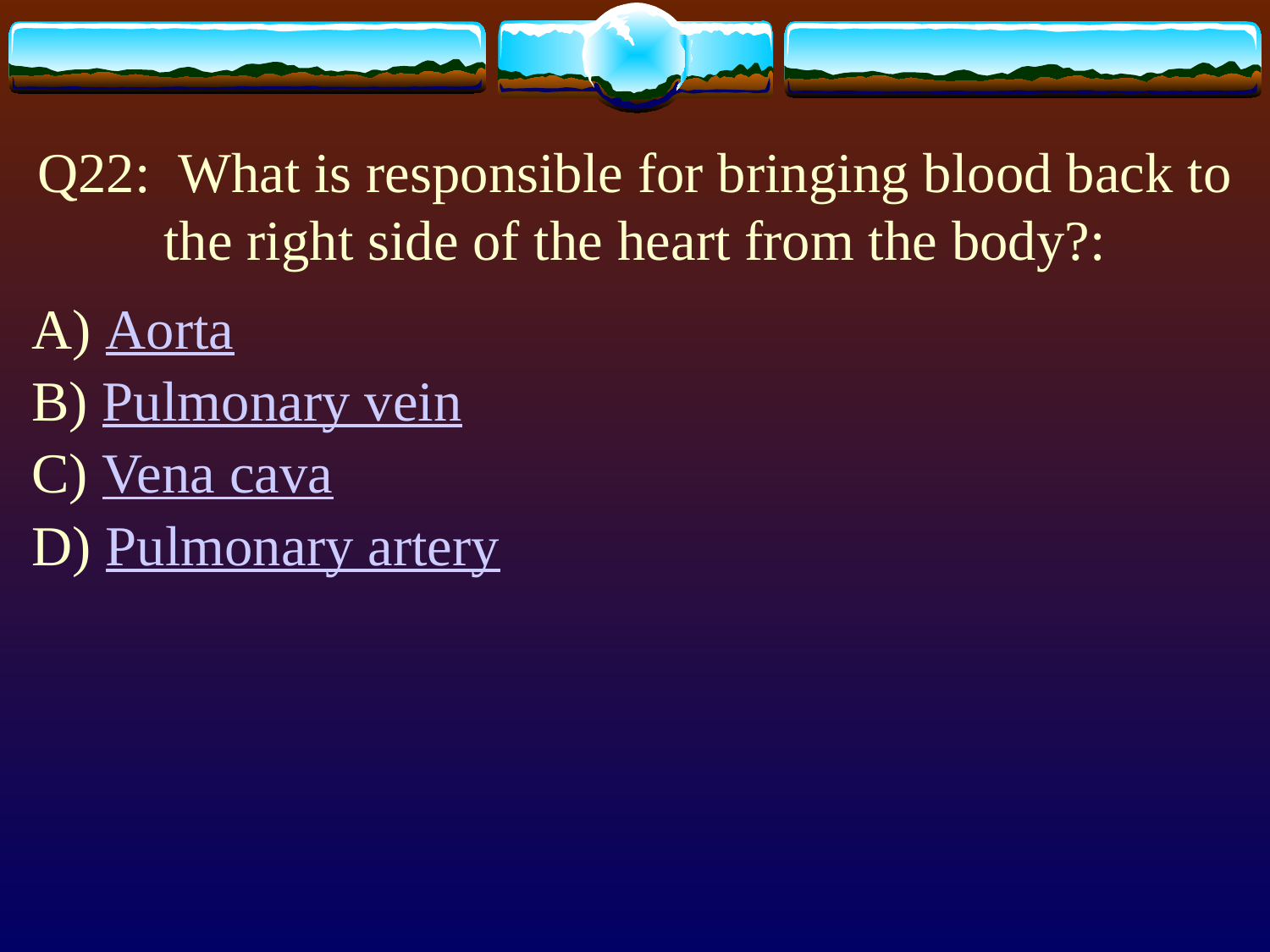

# Q22:  What is responsible for bringing blood back to the right side of the heart from the body?:
A) Aorta
B) Pulmonary vein
C) Vena cava
D) Pulmonary artery